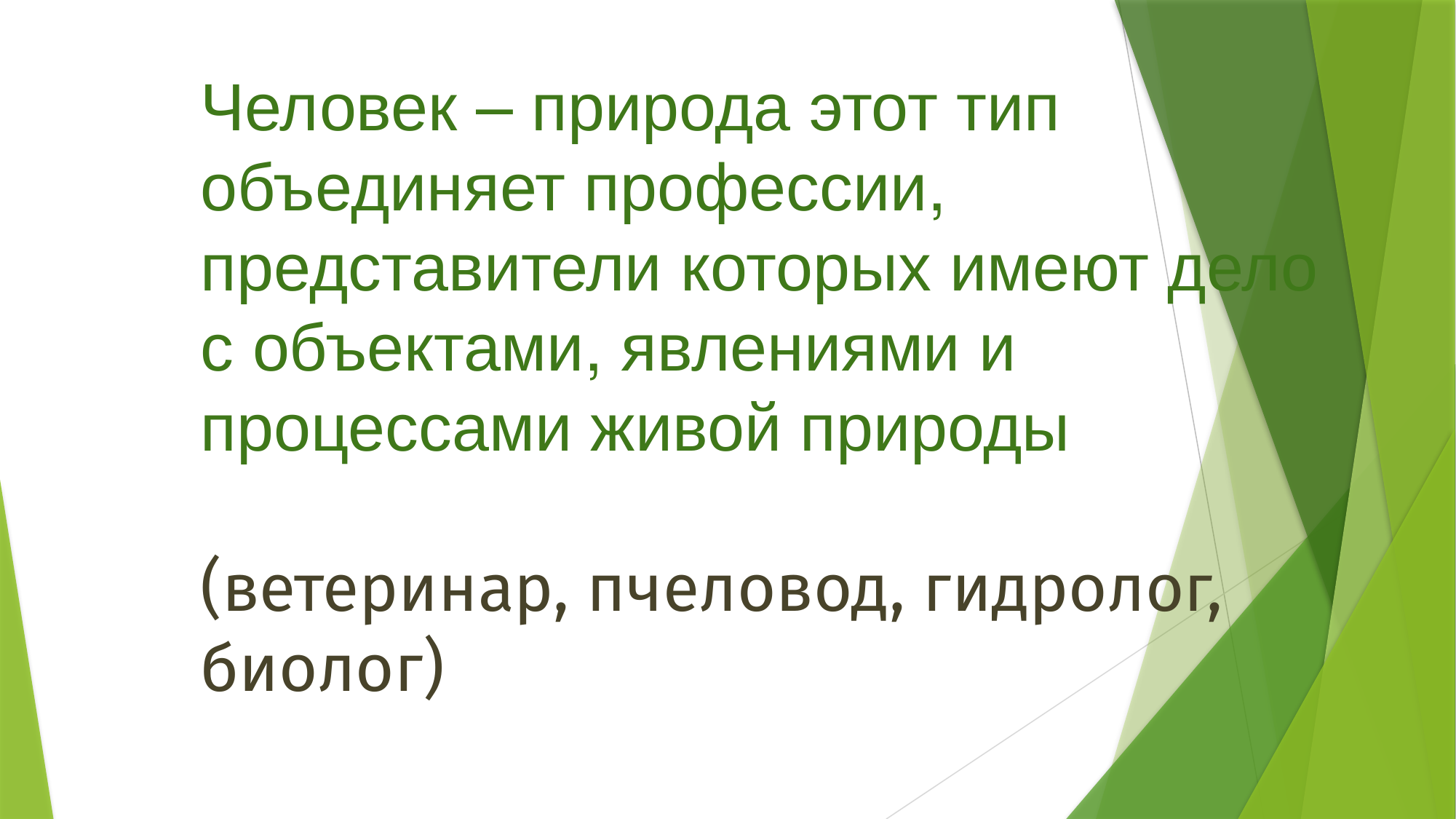

Человек – природа этот тип объединяет профессии, представители которых имеют дело с объектами, явлениями и процессами живой природы

(ветеринар, пчеловод, гидролог, биолог)